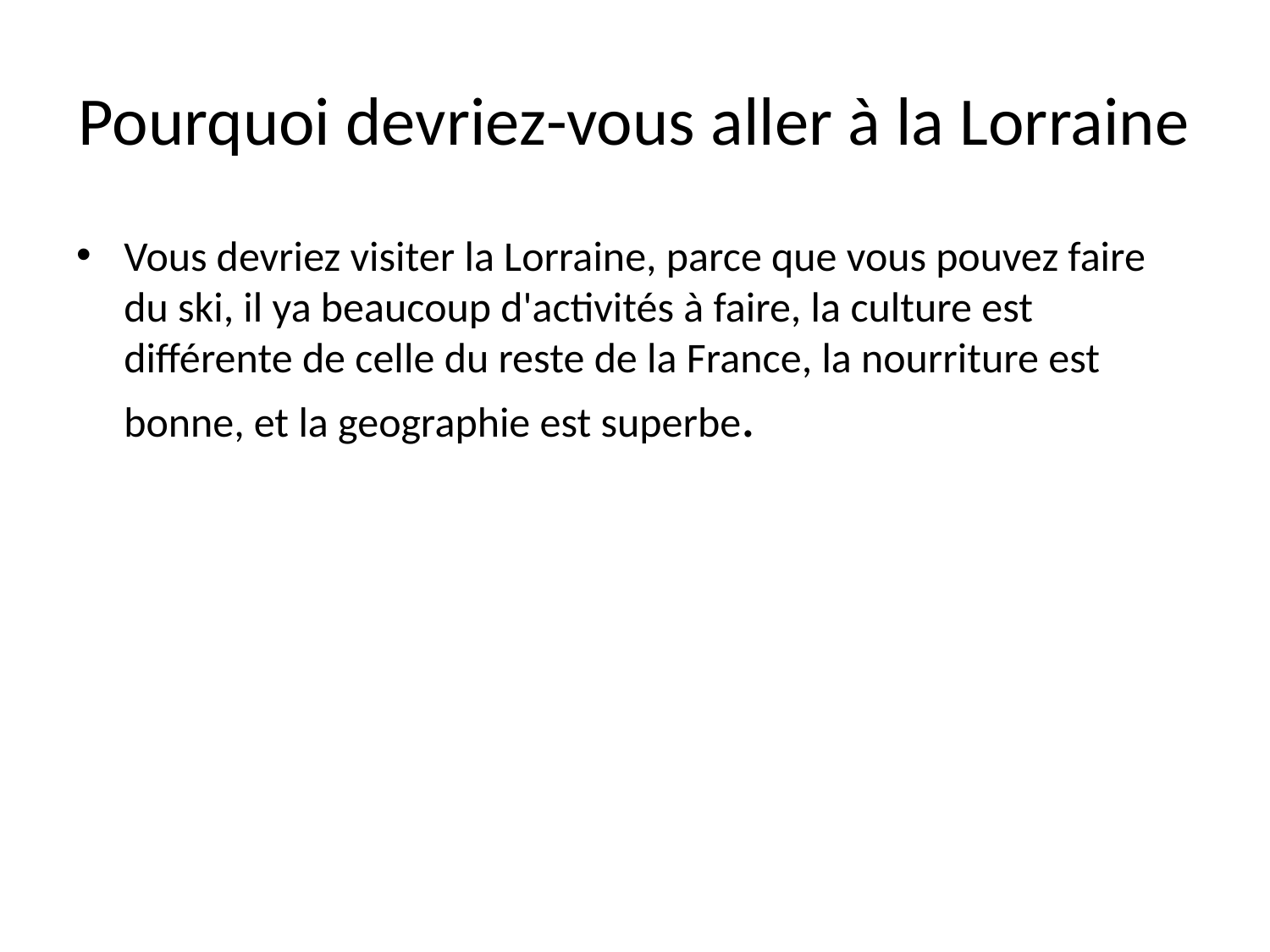

# Pourquoi devriez-vous aller à la Lorraine
Vous devriez visiter la Lorraine, parce que vous pouvez faire du ski, il ya beaucoup d'activités à faire, la culture est différente de celle du reste de la France, la nourriture est bonne, et la geographie est superbe.